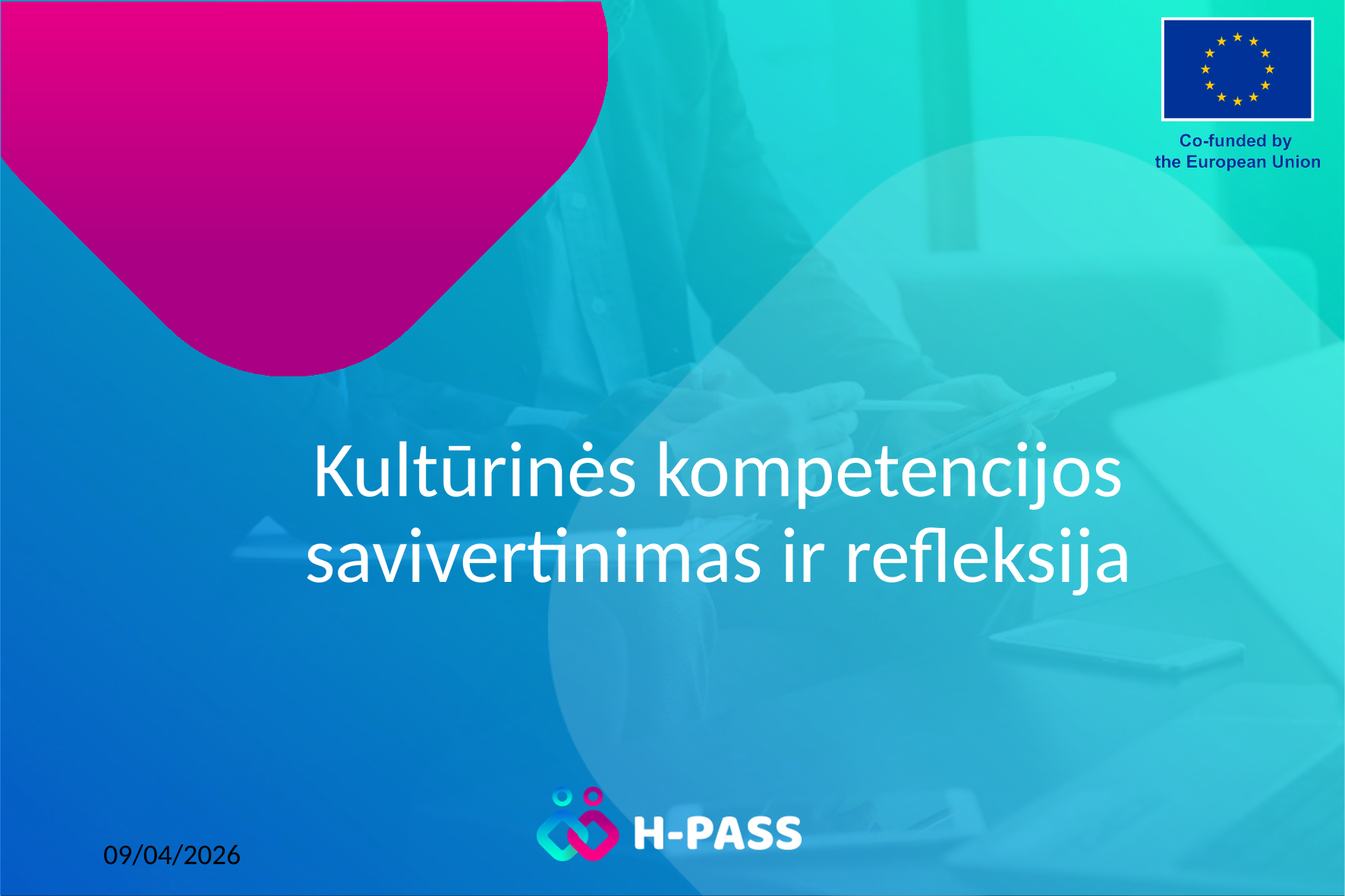

# Kultūrinės kompetencijos savivertinimas ir refleksija
09/04/2026